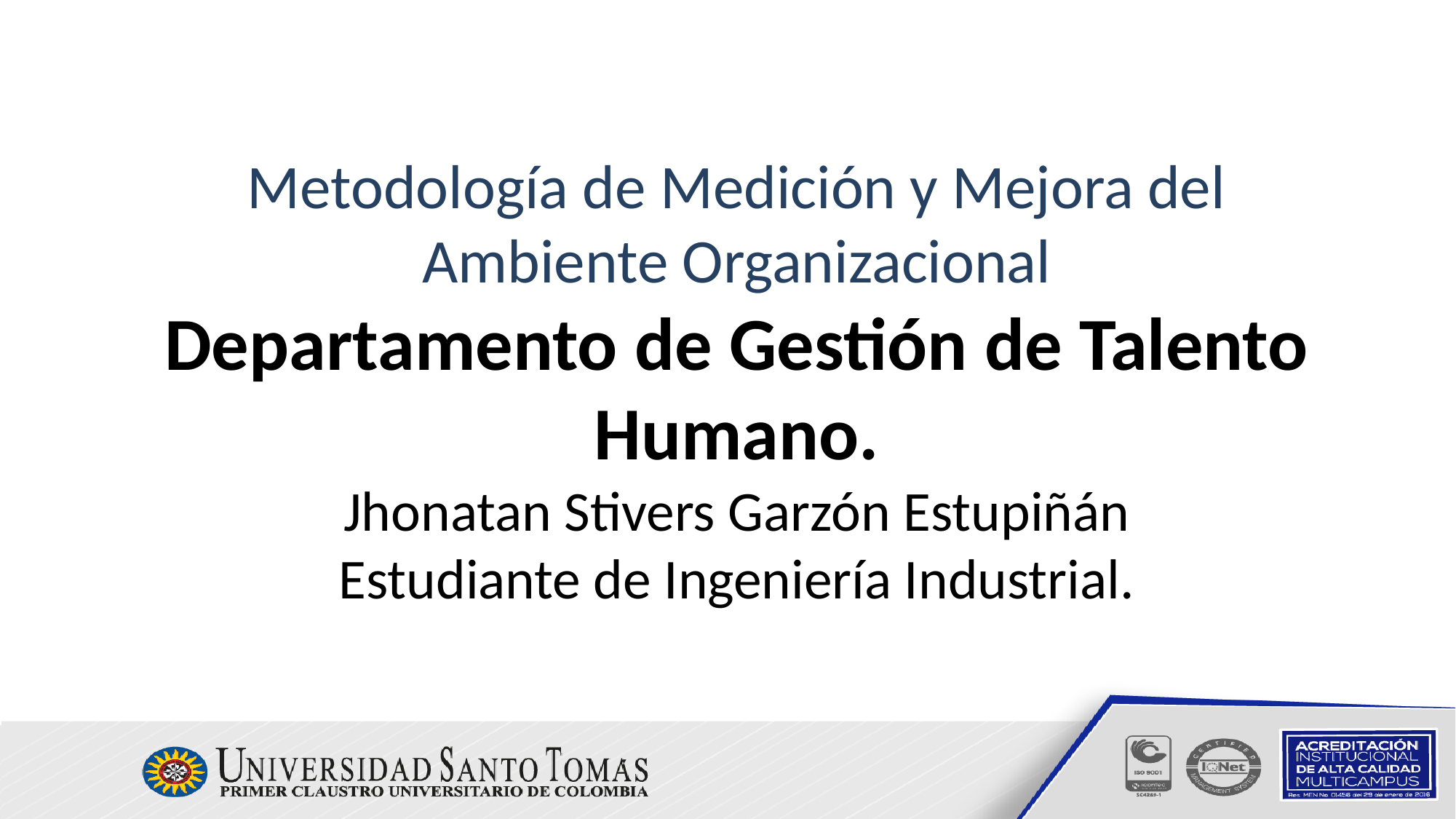

Metodología de Medición y Mejora del Ambiente Organizacional
Departamento de Gestión de Talento Humano.
Jhonatan Stivers Garzón Estupiñán
Estudiante de Ingeniería Industrial.